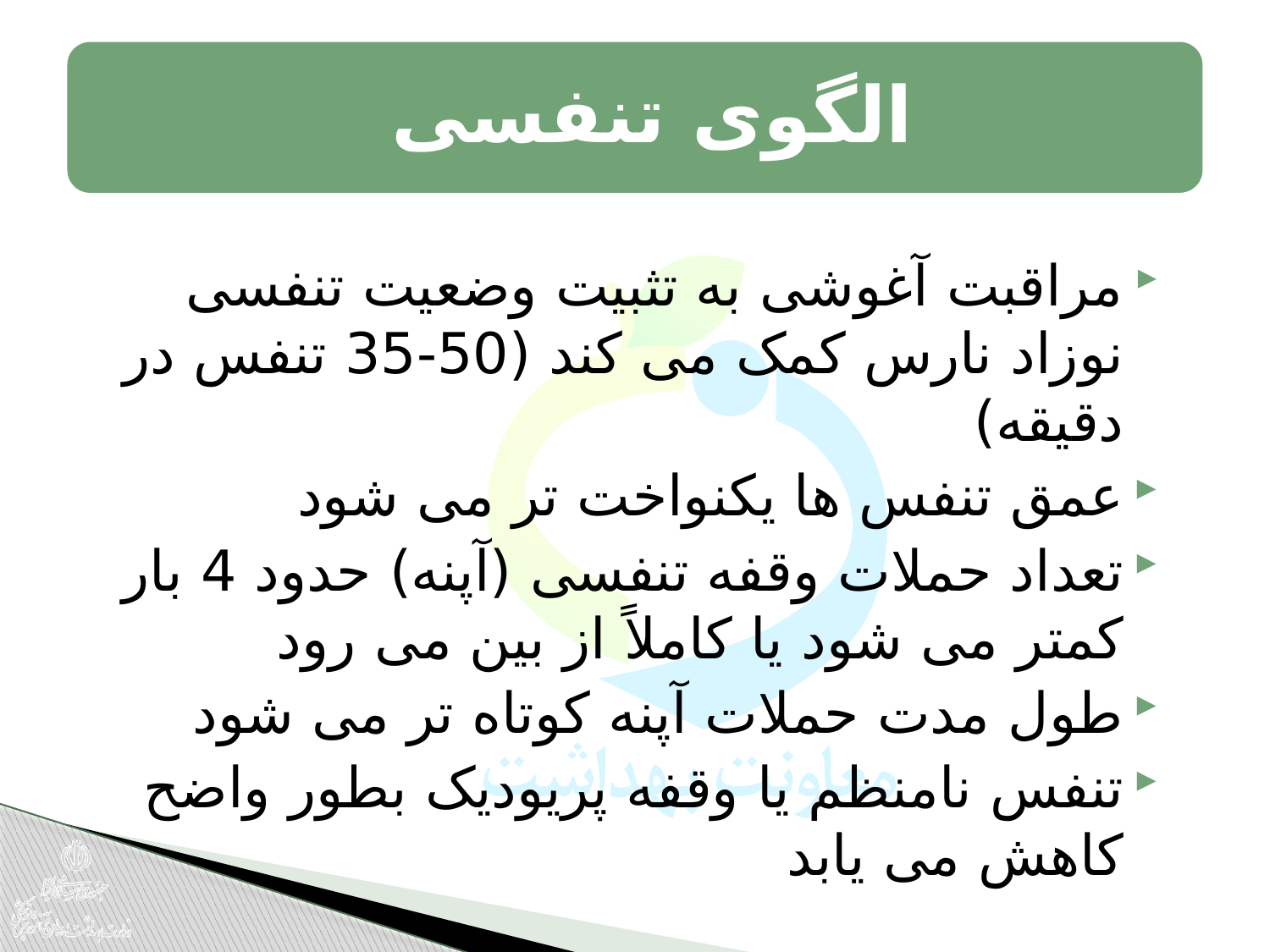

الگوی تنفسی
مراقبت آغوشی به تثبیت وضعیت تنفسی نوزاد نارس کمک می کند (50-35 تنفس در دقیقه)
عمق تنفس ها یکنواخت تر می شود
تعداد حملات وقفه تنفسی (آپنه) حدود 4 بار کمتر می شود یا کاملاً از بین می رود
طول مدت حملات آپنه کوتاه تر می شود
تنفس نامنظم یا وقفه پریودیک بطور واضح کاهش می یابد